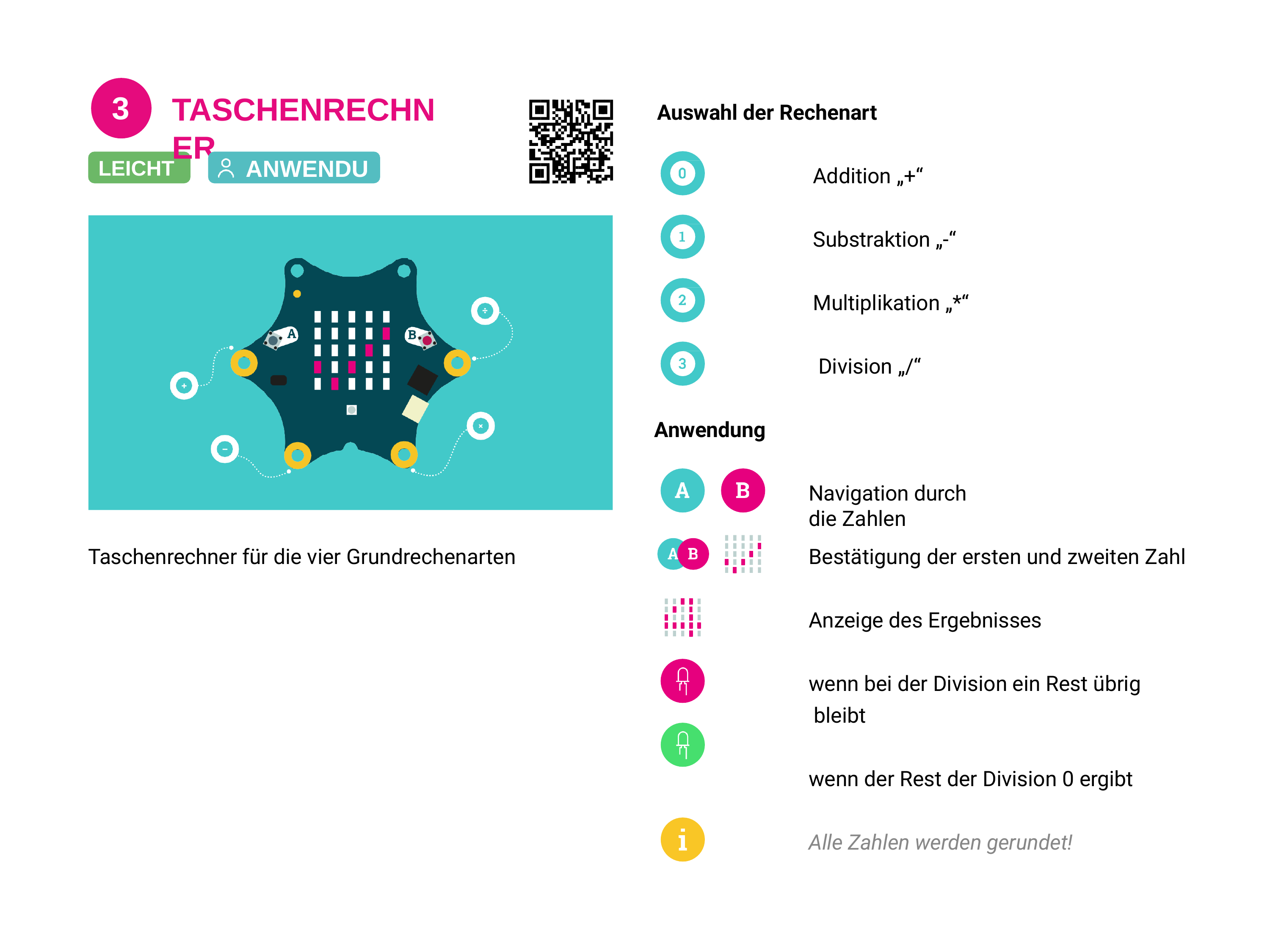

3
# TASCHENRECHNER
Auswahl der Rechenart

ANWENDUNG
LEICHT

Addition „+“

Substraktion „-“
Multiplikation „*“  Division „/“

Anwendung

Navigation durch die Zahlen

Taschenrechner für die vier Grundrechenarten
Bestätigung der ersten und zweiten Zahl

Anzeige des Ergebnisses

wenn bei der Division ein Rest übrig  bleibt

wenn der Rest der Division 0 ergibt

Alle Zahlen werden gerundet!